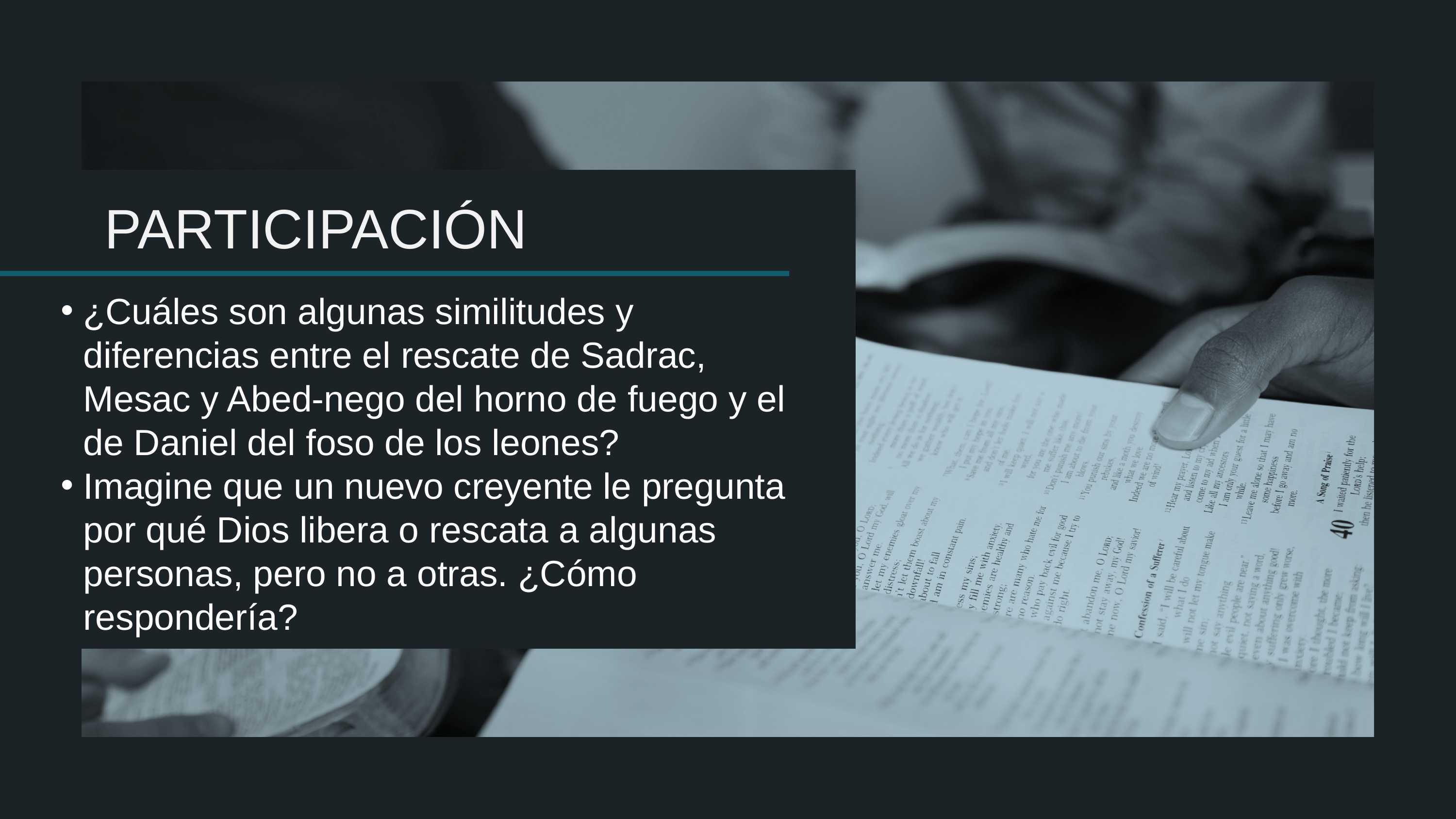

¿Cuáles son algunas similitudes y diferencias entre el rescate de Sadrac, Mesac y Abed-nego del horno de fuego y el de Daniel del foso de los leones?
Imagine que un nuevo creyente le pregunta por qué Dios libera o rescata a algunas personas, pero no a otras. ¿Cómo respondería?